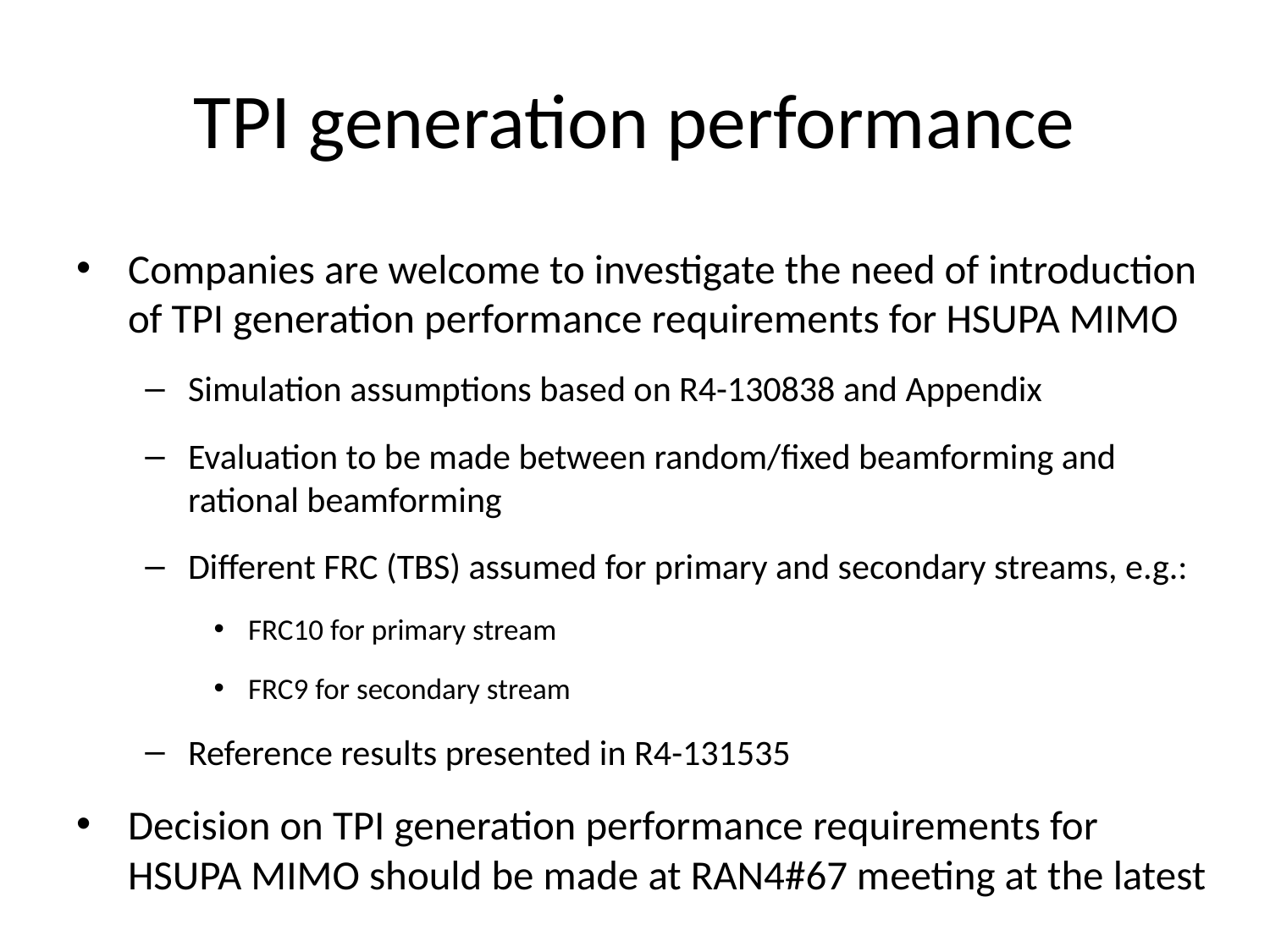

# TPI generation performance
Companies are welcome to investigate the need of introduction of TPI generation performance requirements for HSUPA MIMO
Simulation assumptions based on R4-130838 and Appendix
Evaluation to be made between random/fixed beamforming and rational beamforming
Different FRC (TBS) assumed for primary and secondary streams, e.g.:
FRC10 for primary stream
FRC9 for secondary stream
Reference results presented in R4-131535
Decision on TPI generation performance requirements for HSUPA MIMO should be made at RAN4#67 meeting at the latest